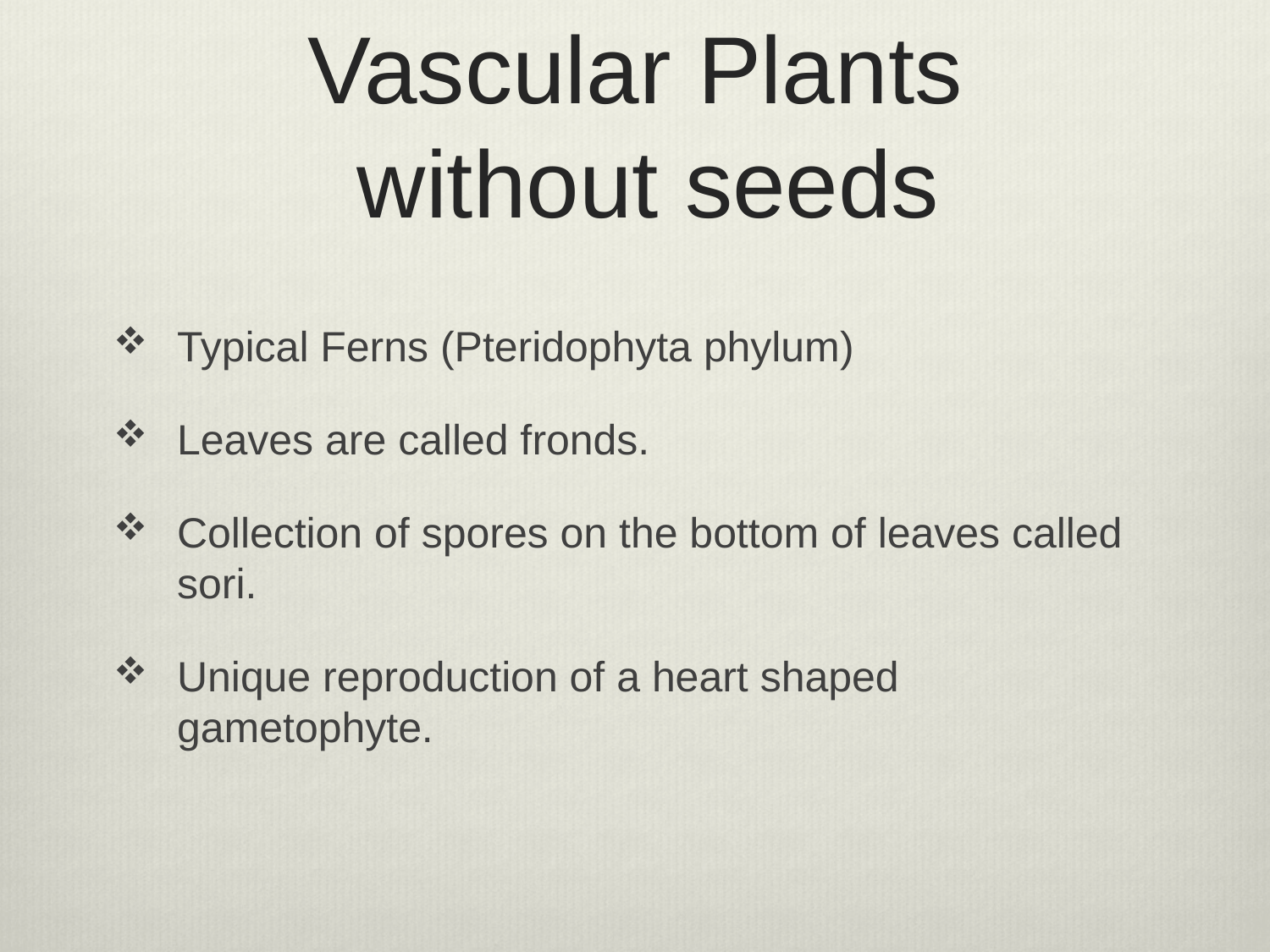

# Vascular Plants without seeds

Typical Ferns (Pteridophyta phylum)
Leaves are called fronds.
Collection of spores on the bottom of leaves called sori.
Unique reproduction of a heart shaped gametophyte.